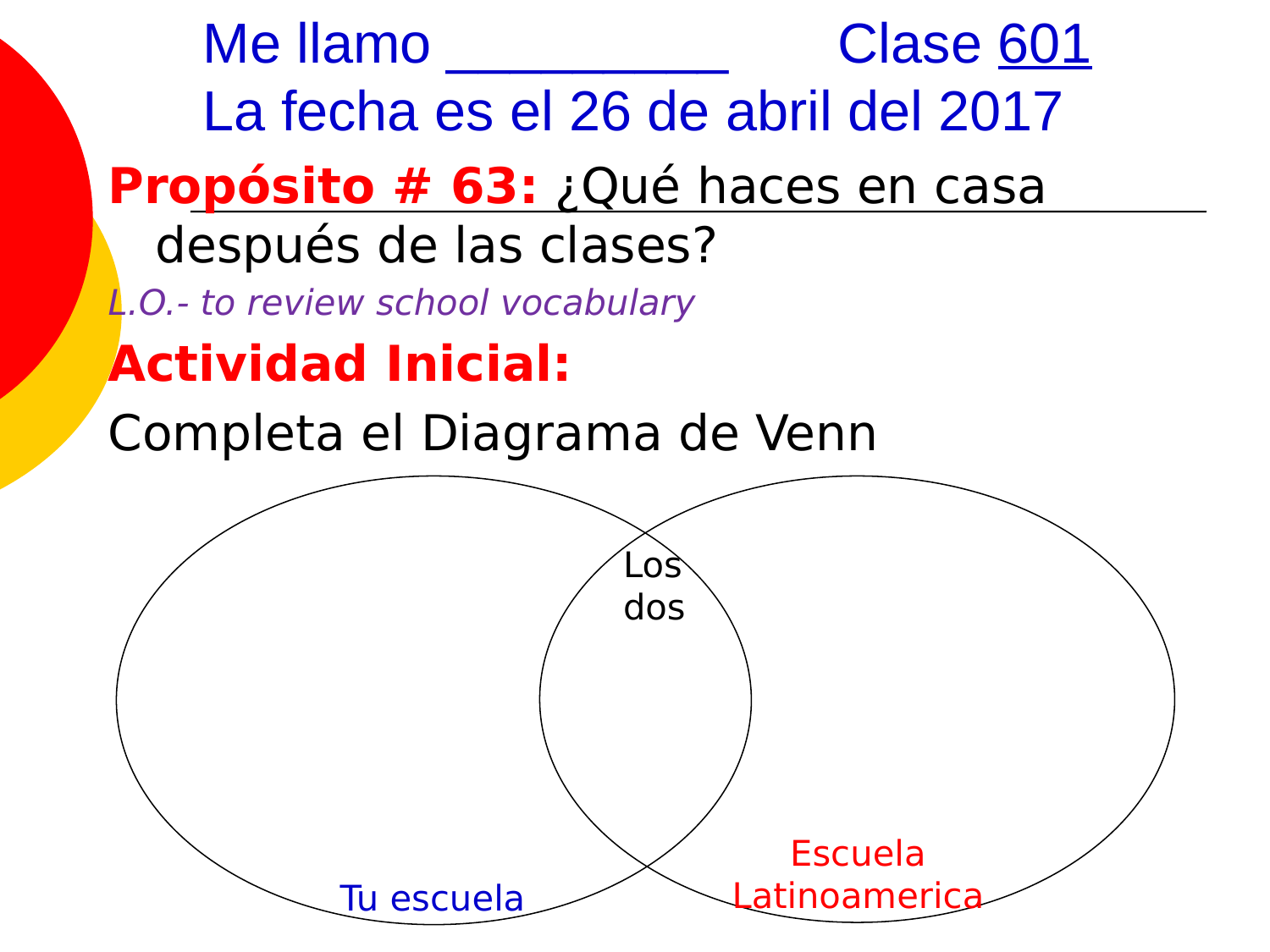

# Me llamo _________	Clase 601 La fecha es el 26 de abril del 2017
Propósito # 63: ¿Qué haces en casa después de las clases?
L.O.- to review school vocabulary
Actividad Inicial:
Completa el Diagrama de Venn

Los
dos
Escuela
Latinoamerica
Tu escuela